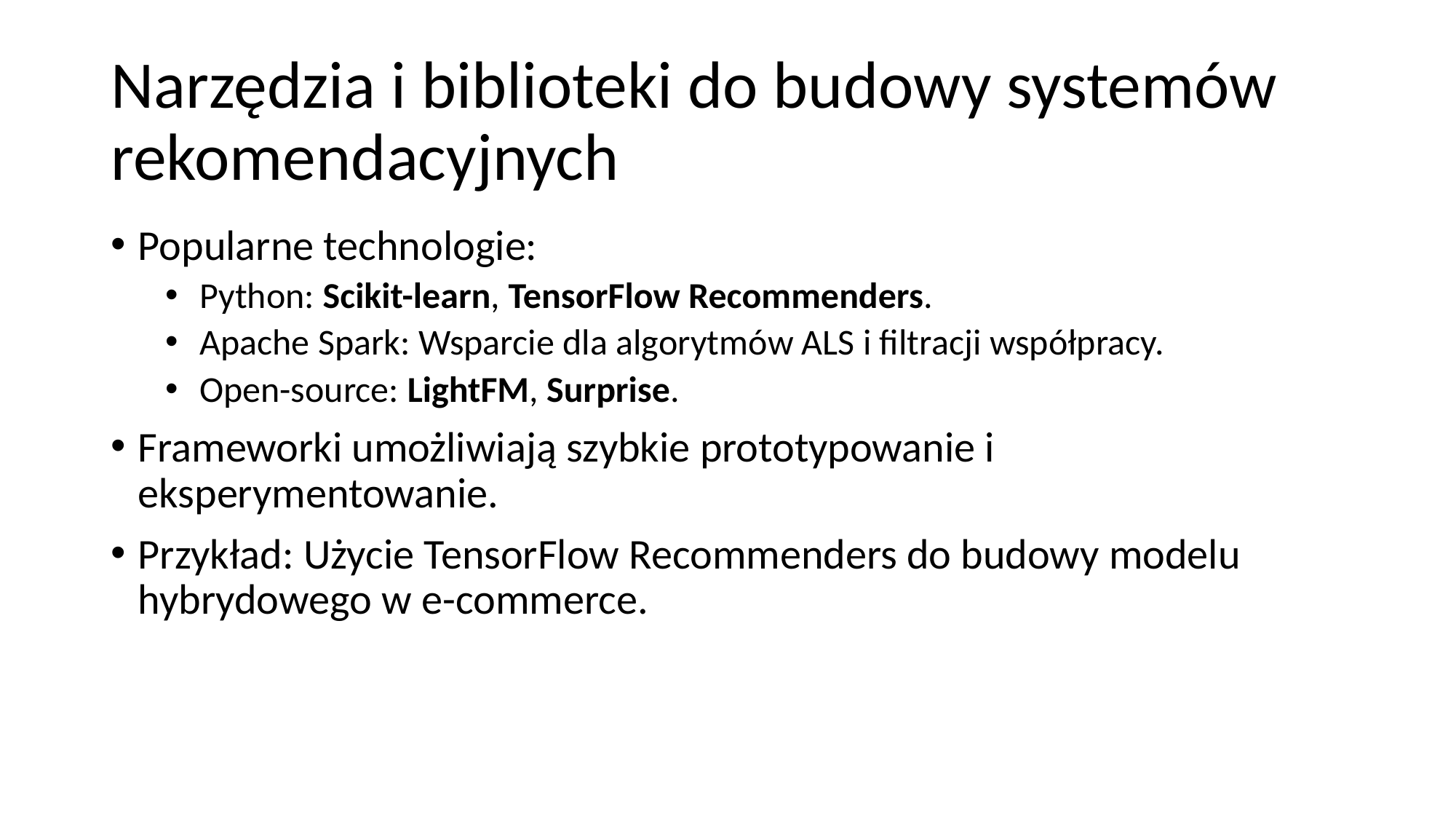

# Narzędzia i biblioteki do budowy systemów rekomendacyjnych
Popularne technologie:
Python: Scikit-learn, TensorFlow Recommenders.
Apache Spark: Wsparcie dla algorytmów ALS i filtracji współpracy.
Open-source: LightFM, Surprise.
Frameworki umożliwiają szybkie prototypowanie i eksperymentowanie.
Przykład: Użycie TensorFlow Recommenders do budowy modelu hybrydowego w e-commerce.